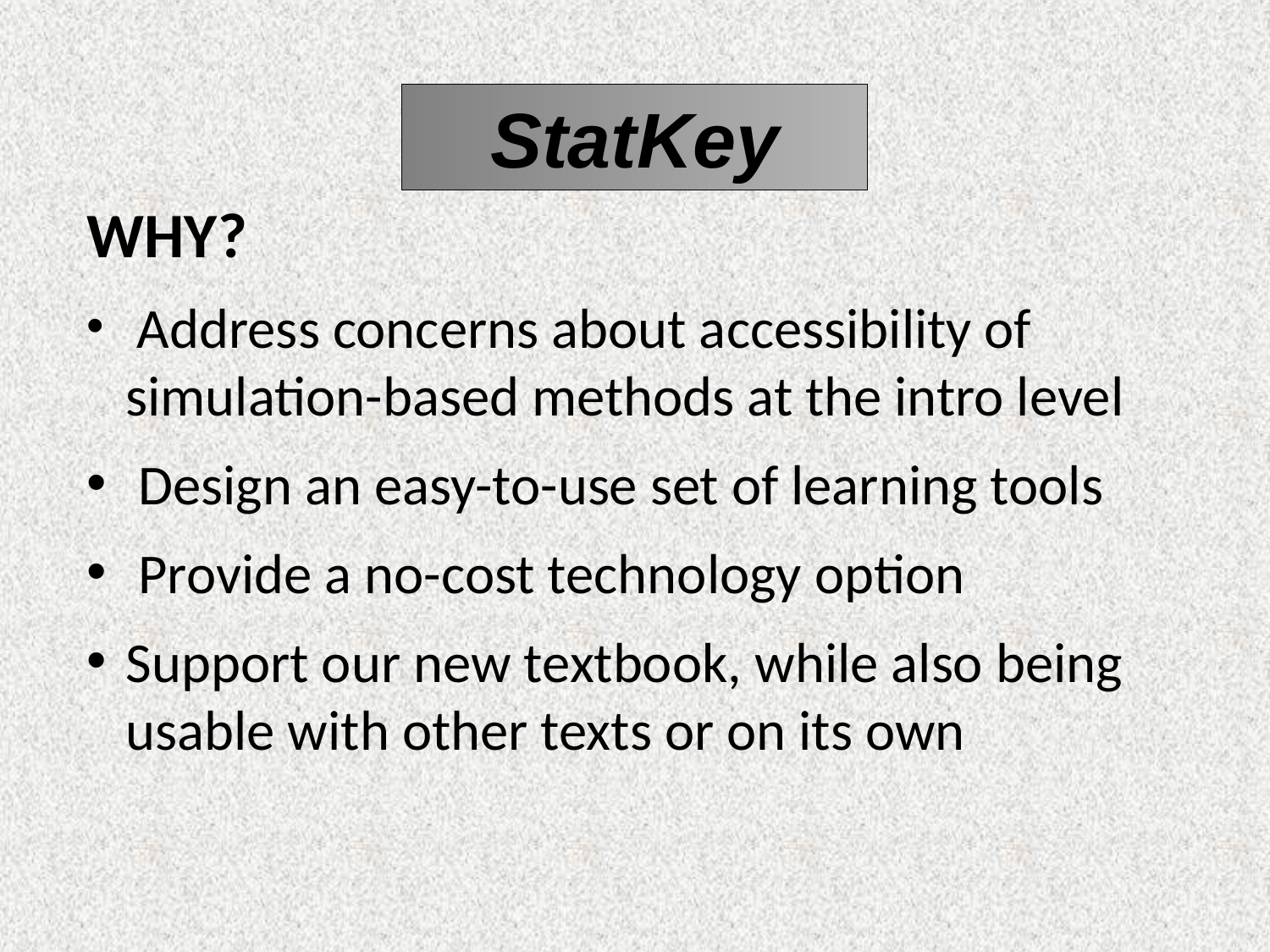

StatKey
WHY?
 Address concerns about accessibility of simulation-based methods at the intro level
 Design an easy-to-use set of learning tools
 Provide a no-cost technology option
Support our new textbook, while also being usable with other texts or on its own